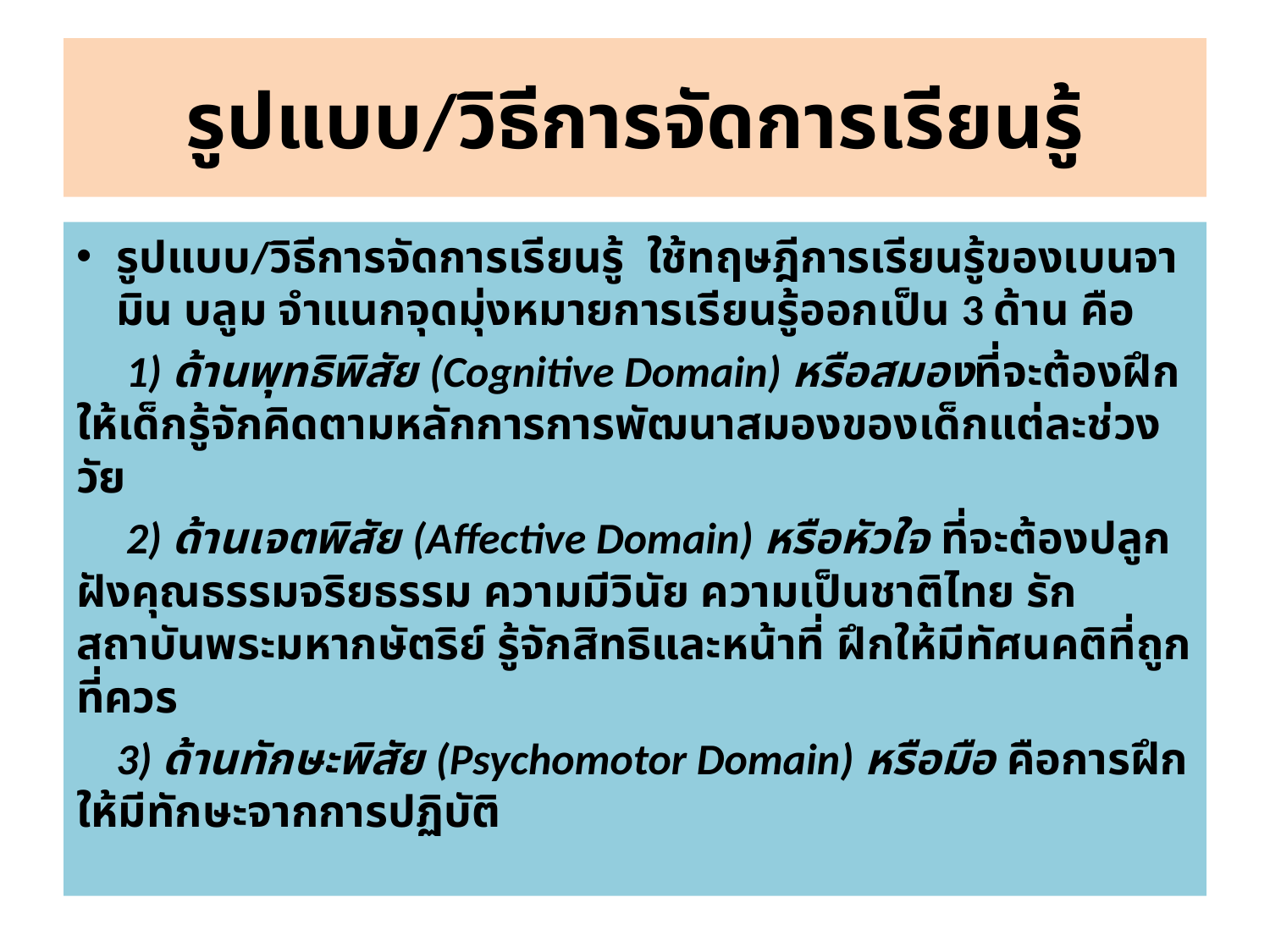

# รูปแบบ/วิธีการจัดการเรียนรู้
รูปแบบ/วิธีการจัดการเรียนรู้  ใช้ทฤษฎีการเรียนรู้ของเบนจามิน บลูม จำแนกจุดมุ่งหมายการเรียนรู้ออกเป็น 3 ด้าน คือ
     1) ด้านพุทธิพิสัย (Cognitive Domain) หรือสมองที่จะต้องฝึกให้เด็กรู้จักคิดตามหลักการการพัฒนาสมองของเด็กแต่ละช่วงวัย
     2) ด้านเจตพิสัย (Affective Domain) หรือหัวใจ ที่จะต้องปลูกฝังคุณธรรมจริยธรรม ความมีวินัย ความเป็นชาติไทย รักสถาบันพระมหากษัตริย์ รู้จักสิทธิและหน้าที่ ฝึกให้มีทัศนคติที่ถูกที่ควร
    3) ด้านทักษะพิสัย (Psychomotor Domain) หรือมือ คือการฝึกให้มีทักษะจากการปฏิบัติ